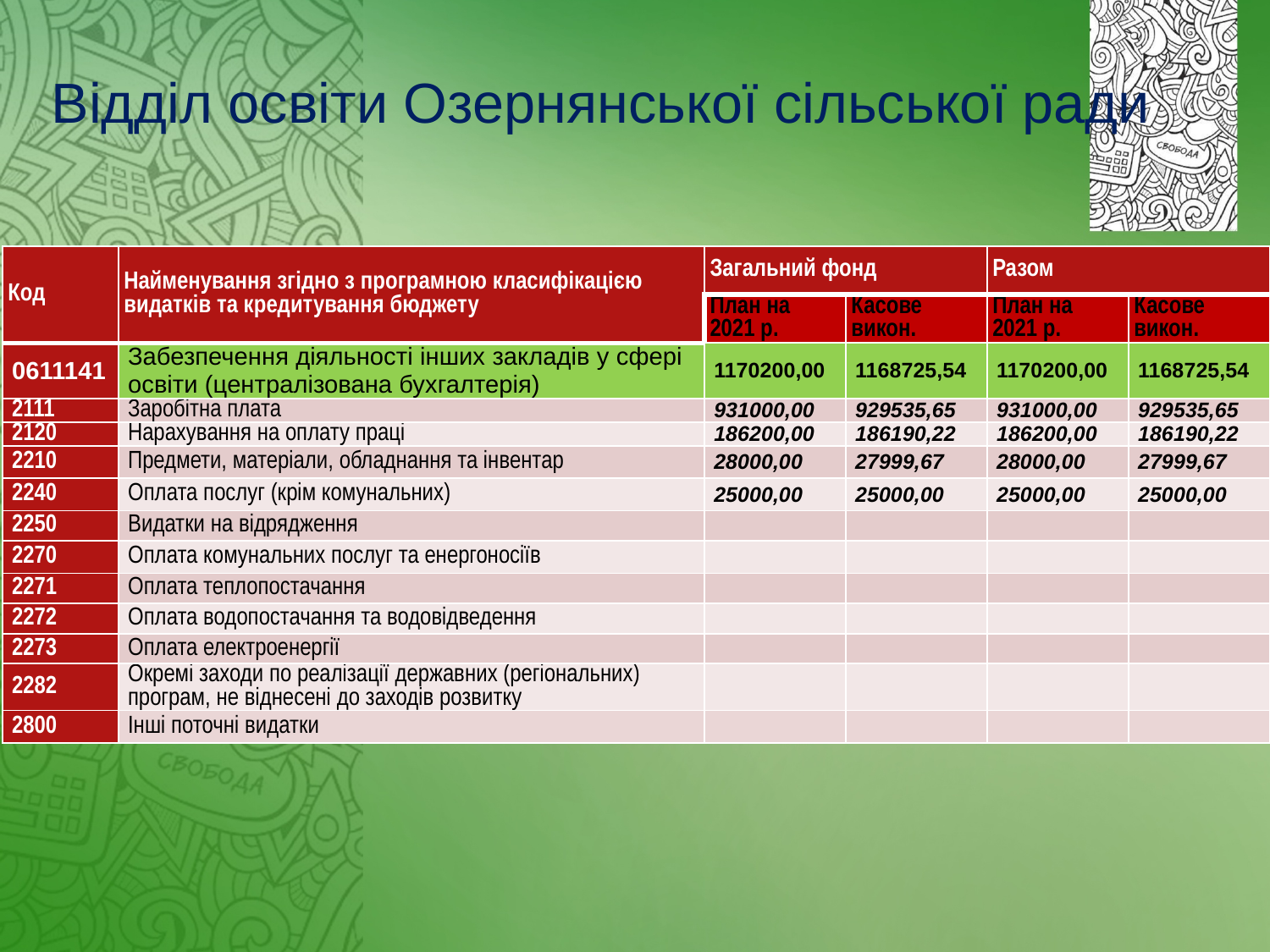

Відділ освіти Озернянської сільської ради

| Код | Найменування згідно з програмною класифікацією видатків та кредитування бюджету | Загальний фонд |  | Разом |  |
| --- | --- | --- | --- | --- | --- |
|  |  | План на 2021 р. | Касове викон. | План на  2021 р. | Касове викон. |
| 0611141 | Забезпечення діяльності інших закладів у сфері освіти (централізована бухгалтерія) | 1170200,00 | 1168725,54 | 1170200,00 | 1168725,54 |
| 2111 | Заробітна плата | 931000,00 | 929535,65 | 931000,00 | 929535,65 |
| 2120 | Нарахування на оплату праці | 186200,00 | 186190,22 | 186200,00 | 186190,22 |
| 2210 | Предмети, матеріали, обладнання та інвентар | 28000,00 | 27999,67 | 28000,00 | 27999,67 |
| 2240 | Оплата послуг (крім комунальних) | 25000,00 | 25000,00 | 25000,00 | 25000,00 |
| 2250 | Видатки на відрядження |  |  |  |  |
| 2270 | Оплата комунальних послуг та енергоносіїв |  |  |  |  |
| 2271 | Оплата теплопостачання |  |  |  |  |
| 2272 | Оплата водопостачання та водовідведення |  |  |  |  |
| 2273 | Оплата електроенергії |  |  |  |  |
| 2282 | Окремі заходи по реалізації державних (регіональних) програм, не віднесені до заходів розвитку |  |  |  |  |
| 2800 | Інші поточні видатки |  |  |  |  |